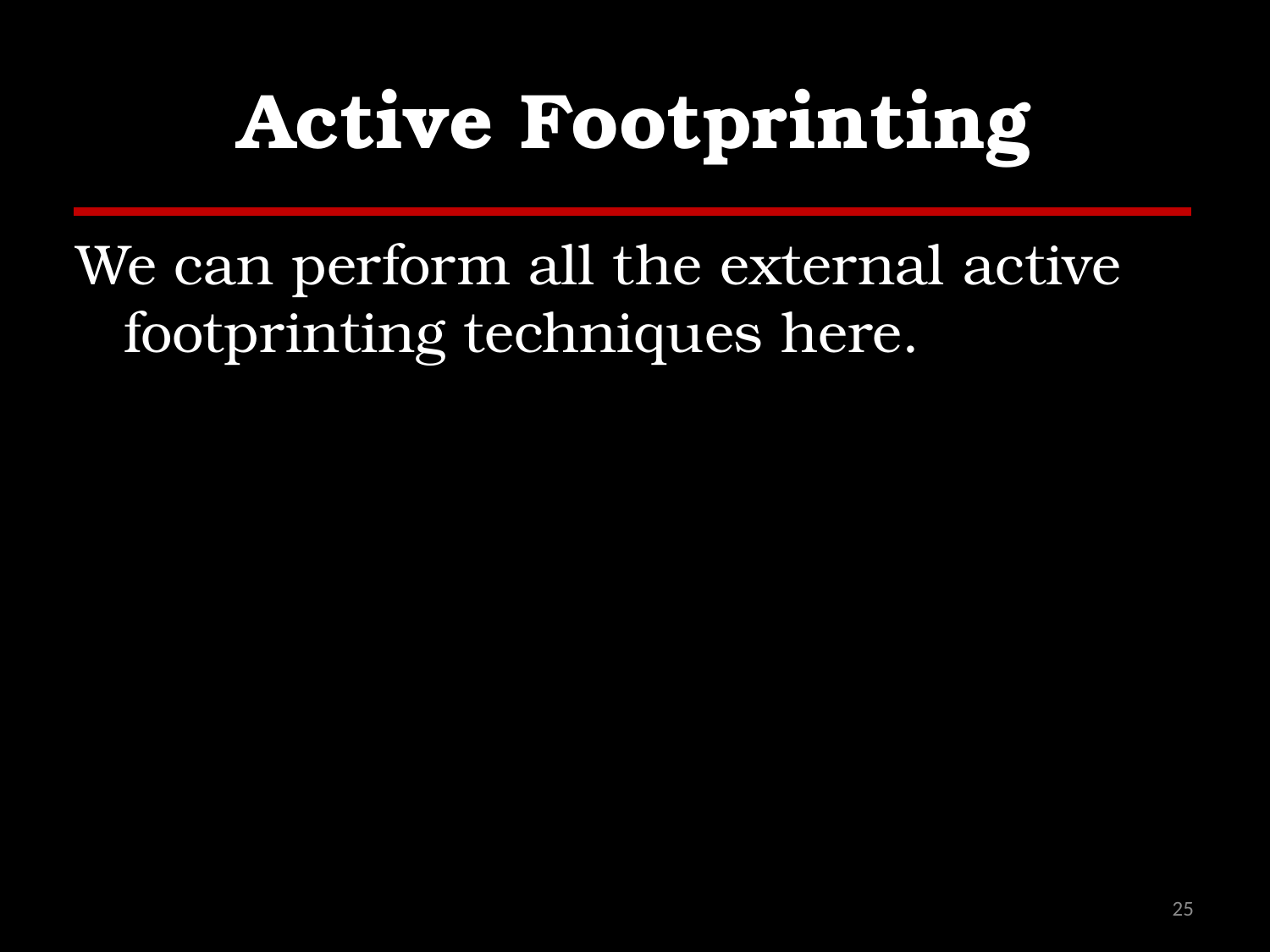

# Active Footprinting
We can perform all the external active footprinting techniques here.
25